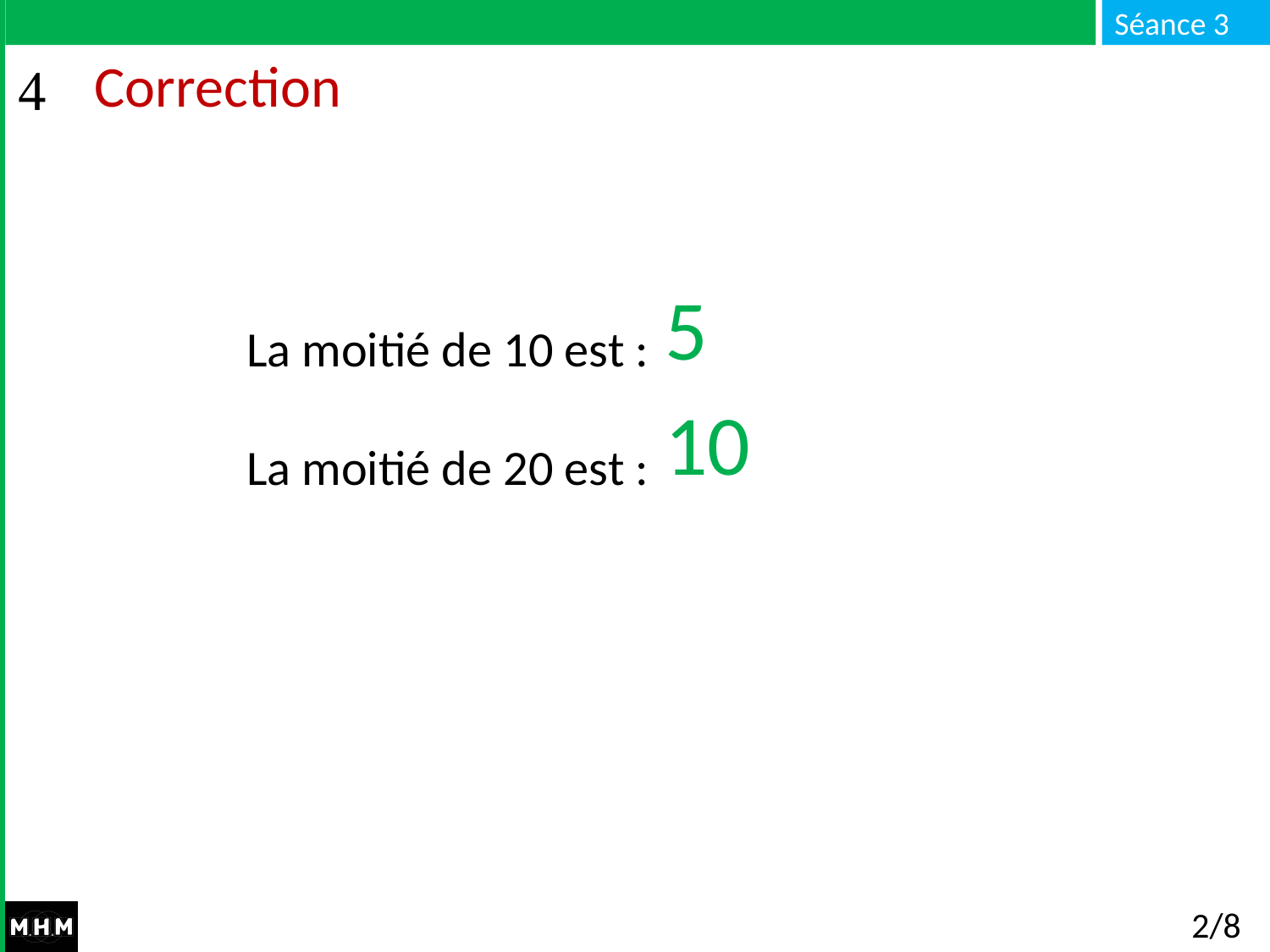

# Correction
La moitié de 10 est : …
La moitié de 20 est : …

5
10
2/8